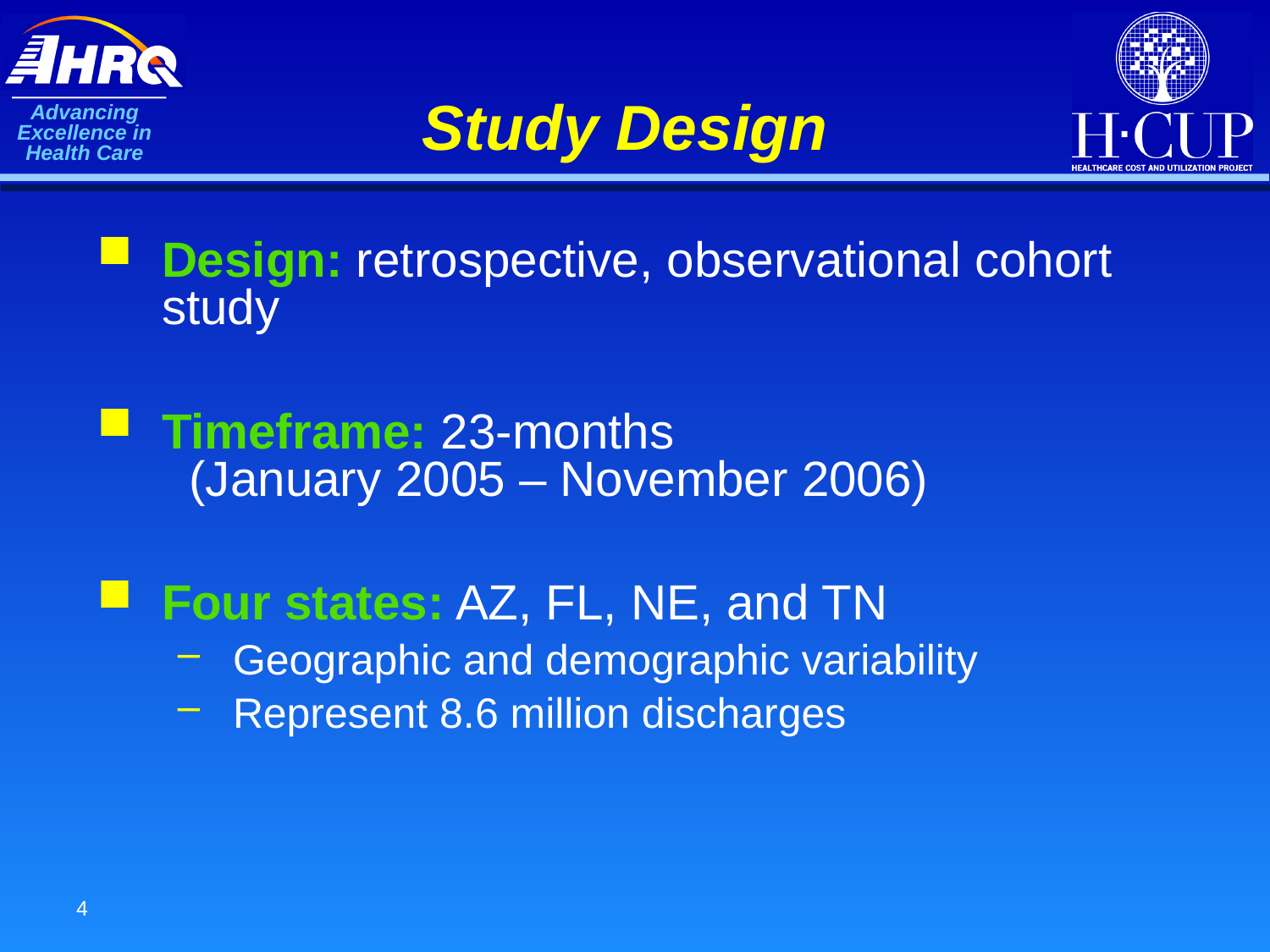

# Study Design
Design: retrospective, observational cohort study

Timeframe: 23-months                                       (January 2005 – November 2006)

Four states: AZ, FL, NE, and TN
Geographic and demographic variability
Represent 8.6 million discharges
4